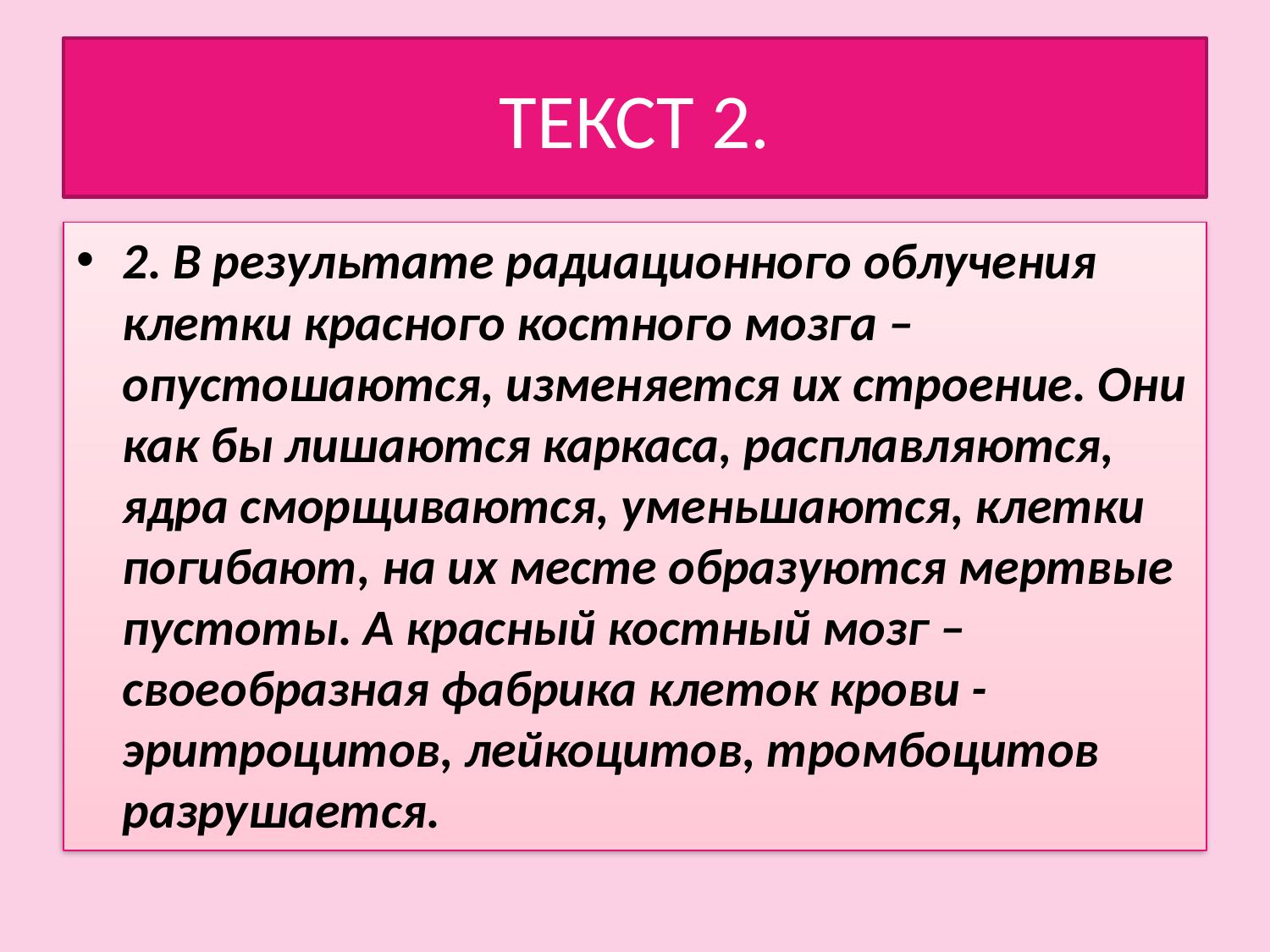

# ТЕКСТ 2.
2. В результате радиационного облучения клетки красного костного мозга – опустошаются, изменяется их строение. Они как бы лишаются каркаса, расплавляются,  ядра сморщиваются, уменьшаются, клетки  погибают, на их месте образуются мертвые пустоты. А красный костный мозг – своеобразная фабрика клеток крови - эритроцитов, лейкоцитов, тромбоцитов разрушается.